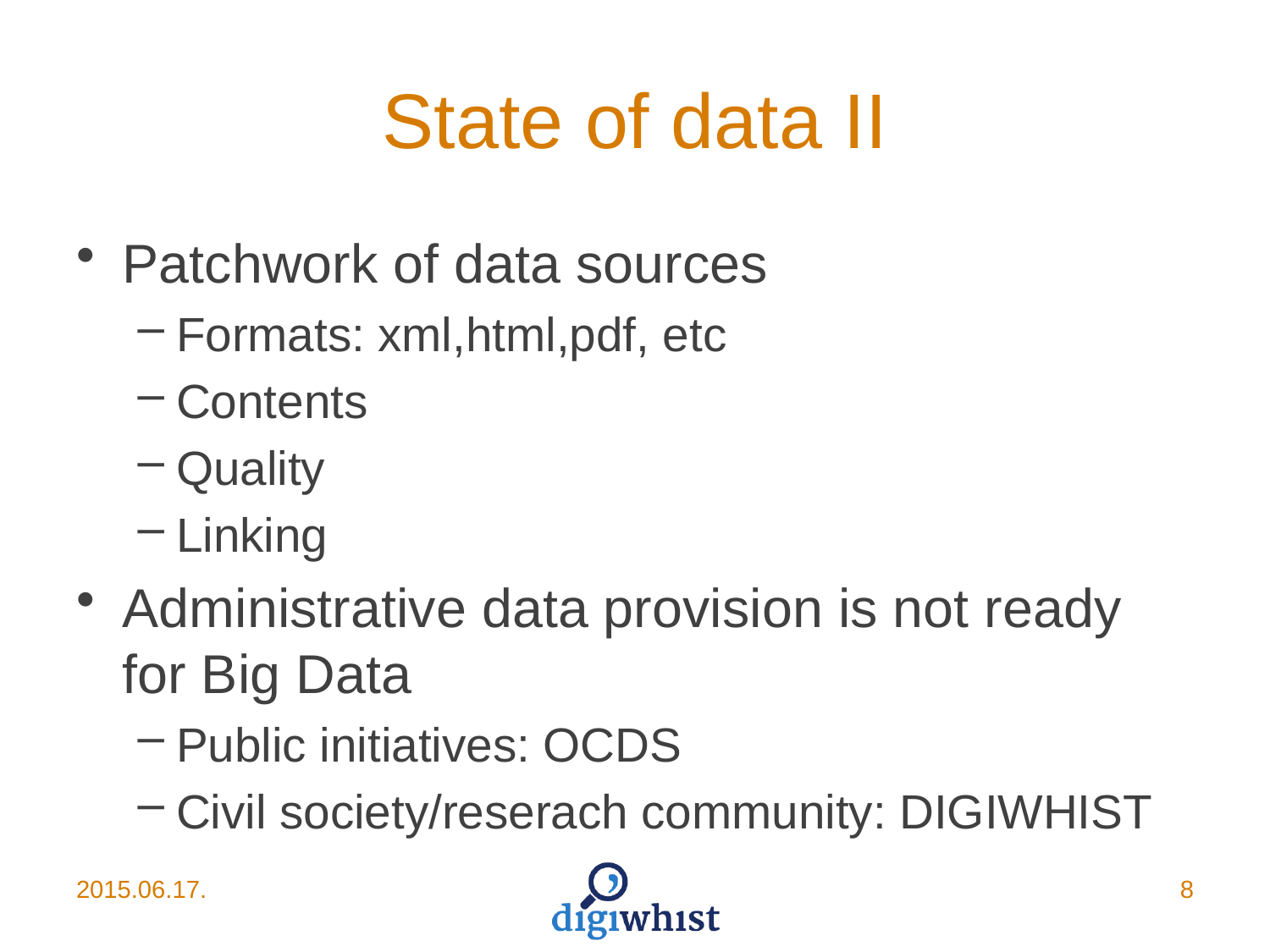

# State of data II
Patchwork of data sources
Formats: xml,html,pdf, etc
Contents
Quality
Linking
Administrative data provision is not ready for Big Data
Public initiatives: OCDS
Civil society/reserach community: DIGIWHIST
2015.06.17.
8